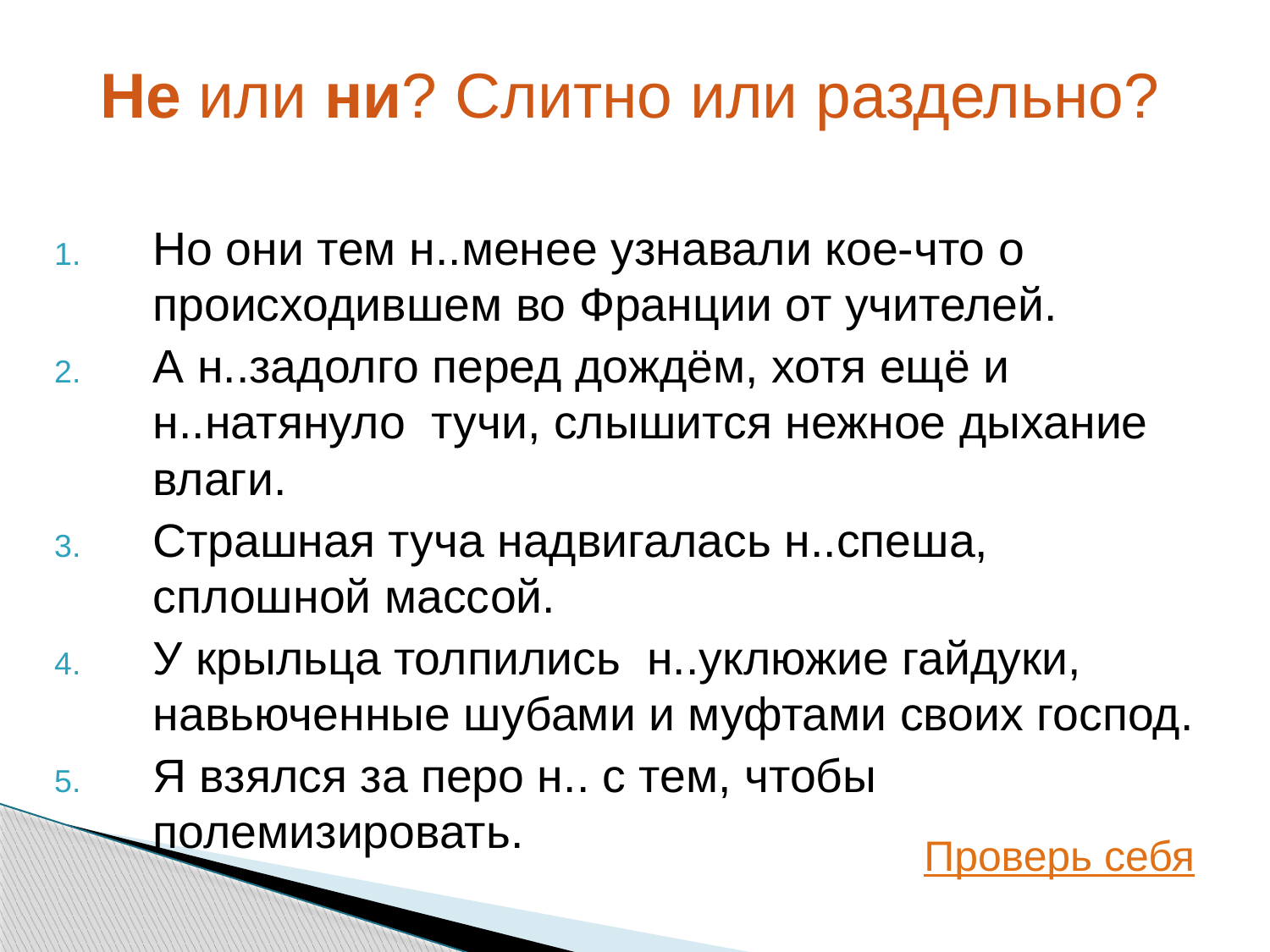

# Не или ни? Слитно или раздельно?
Но они тем н..менее узнавали кое-что о происходившем во Франции от учителей.
А н..задолго перед дождём, хотя ещё и н..натянуло  тучи, слышится нежное дыхание влаги.
Страшная туча надвигалась н..спеша, сплошной массой.
У крыльца толпились  н..уклюжие гайдуки, навьюченные шубами и муфтами своих господ.
Я взялся за перо н.. с тем, чтобы полемизировать.

Проверь себя